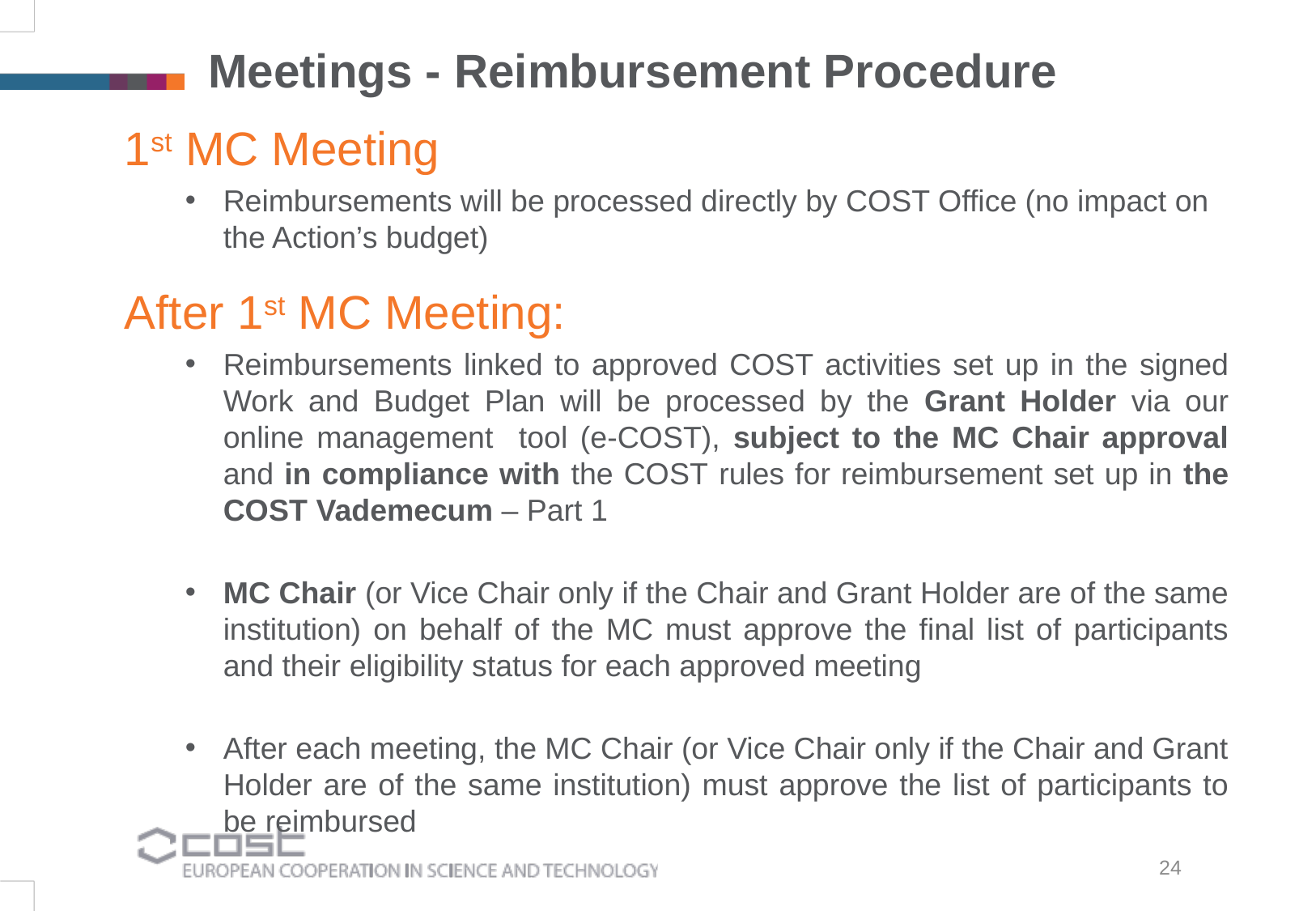

Meetings - Reimbursement Procedure
1st MC Meeting
Reimbursements will be processed directly by COST Office (no impact on the Action’s budget)

After 1st MC Meeting:
Reimbursements linked to approved COST activities set up in the signed Work and Budget Plan will be processed by the Grant Holder via our online management  tool (e-COST), subject to the MC Chair approval and in compliance with the COST rules for reimbursement set up in the COST Vademecum – Part 1

MC Chair (or Vice Chair only if the Chair and Grant Holder are of the same institution) on behalf of the MC must approve the final list of participants and their eligibility status for each approved meeting

After each meeting, the MC Chair (or Vice Chair only if the Chair and Grant Holder are of the same institution) must approve the list of participants to be reimbursed

24